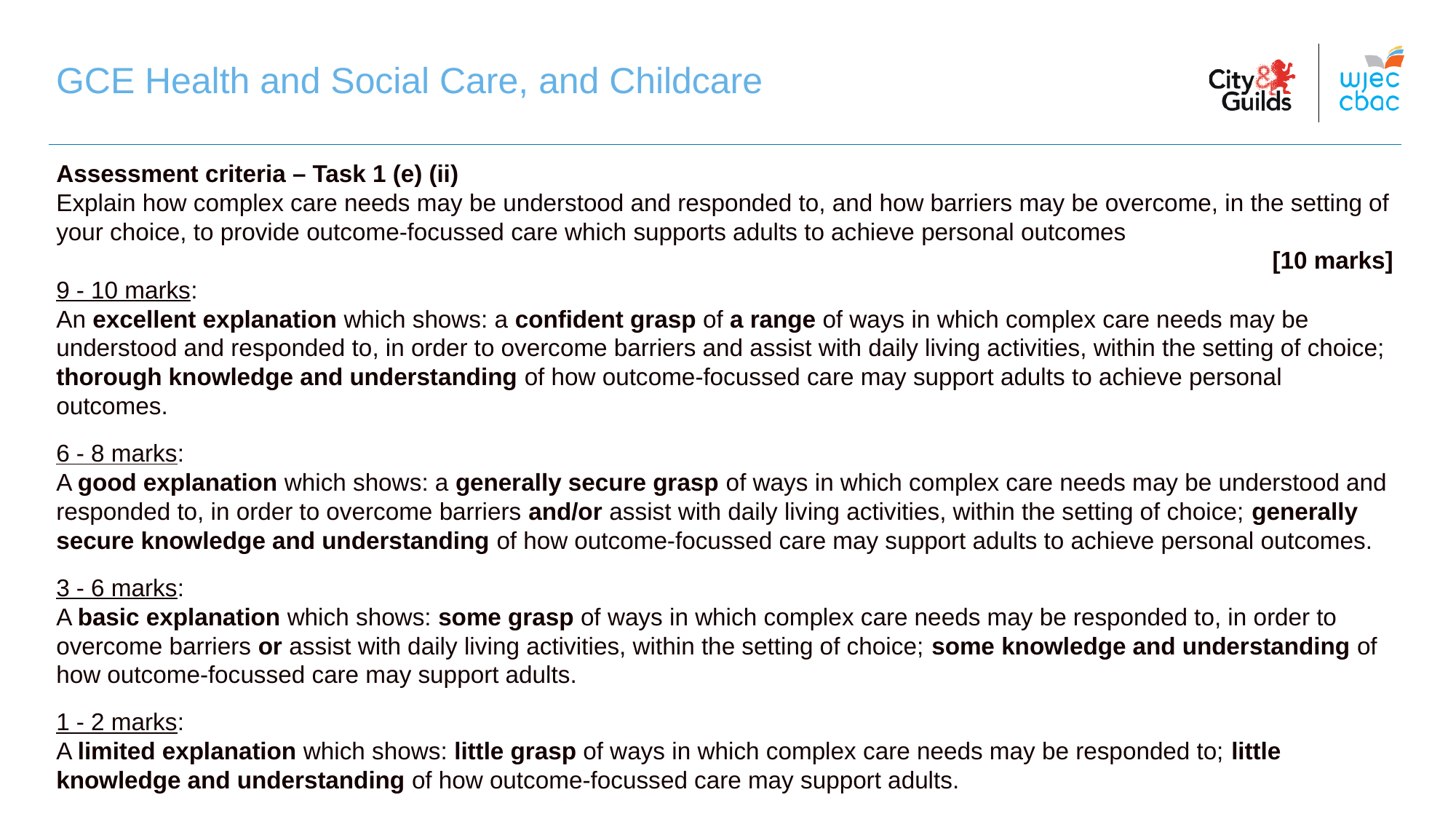

GCE Health and Social Care, and Childcare
Assessment criteria – Task 1 (e) (ii)
Explain how complex care needs may be understood and responded to, and how barriers may be overcome, in the setting of your choice, to provide outcome-focussed care which supports adults to achieve personal outcomes
[10 marks]
9 - 10 marks:
An excellent explanation which shows: a confident grasp of a range of ways in which complex care needs may be understood and responded to, in order to overcome barriers and assist with daily living activities, within the setting of choice; thorough knowledge and understanding of how outcome-focussed care may support adults to achieve personal outcomes.

6 - 8 marks:
A good explanation which shows: a generally secure grasp of ways in which complex care needs may be understood and responded to, in order to overcome barriers and/or assist with daily living activities, within the setting of choice; generally secure knowledge and understanding of how outcome-focussed care may support adults to achieve personal outcomes.

3 - 6 marks:
A basic explanation which shows: some grasp of ways in which complex care needs may be responded to, in order to overcome barriers or assist with daily living activities, within the setting of choice; some knowledge and understanding of how outcome-focussed care may support adults.

1 - 2 marks:
A limited explanation which shows: little grasp of ways in which complex care needs may be responded to; little knowledge and understanding of how outcome-focussed care may support adults.